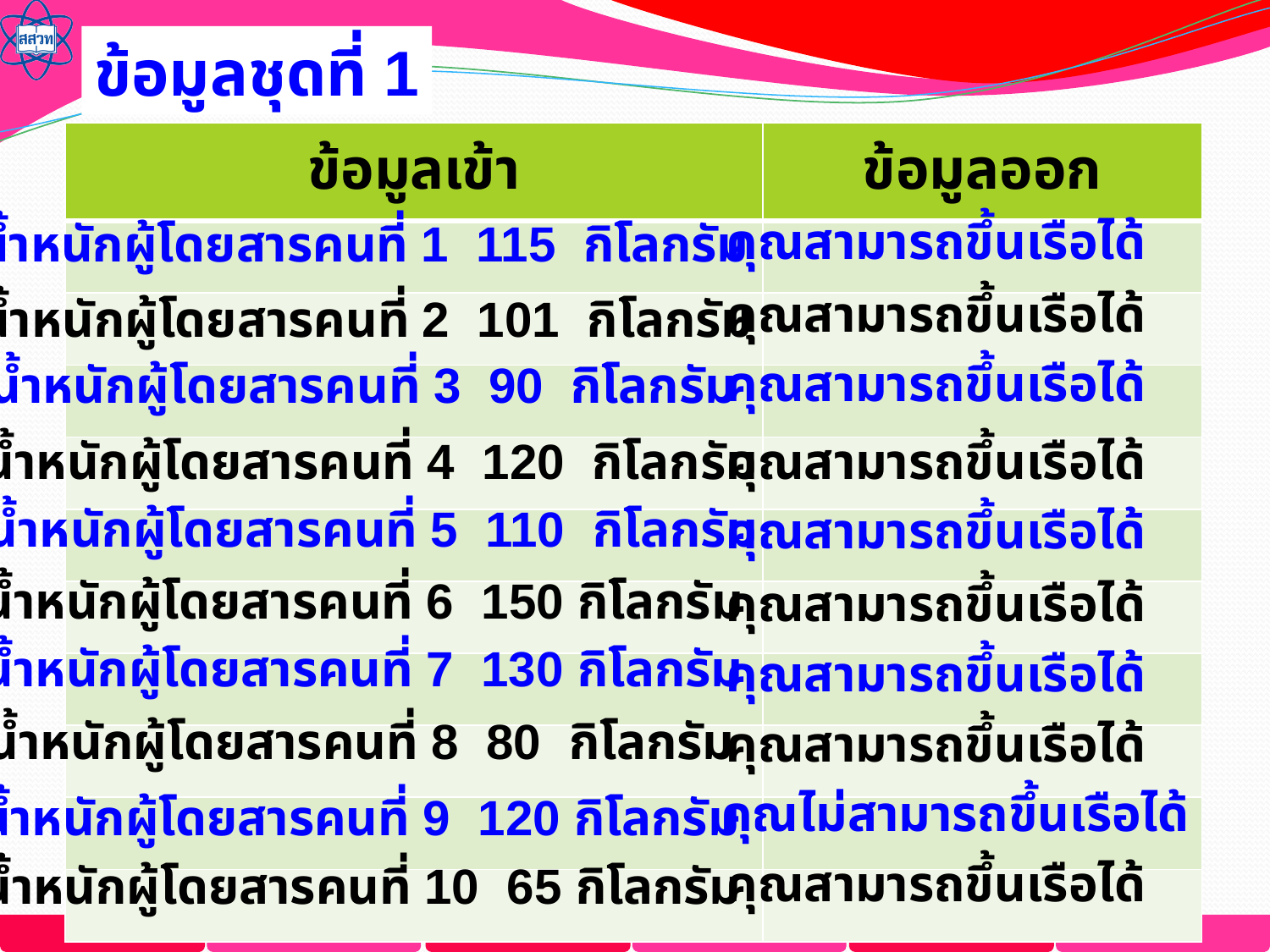

ข้อมูลชุดที่ 1
| ข้อมูลเข้า | ข้อมูลออก |
| --- | --- |
|  |  |
|  |  |
|  |  |
|  |  |
|  |  |
|  |  |
|  |  |
|  |  |
|  |  |
|  |  |
คุณสามารถขึ้นเรือได้
น้ำหนักผู้โดยสารคนที่ 1  115  กิโลกรัม
คุณสามารถขึ้นเรือได้
น้ำหนักผู้โดยสารคนที่ 2  101  กิโลกรัม
คุณสามารถขึ้นเรือได้
น้ำหนักผู้โดยสารคนที่ 3  90  กิโลกรัม
น้ำหนักผู้โดยสารคนที่ 4  120  กิโลกรัม
คุณสามารถขึ้นเรือได้
น้ำหนักผู้โดยสารคนที่ 5  110  กิโลกรัม
คุณสามารถขึ้นเรือได้
น้ำหนักผู้โดยสารคนที่ 6  150 กิโลกรัม
คุณสามารถขึ้นเรือได้
น้ำหนักผู้โดยสารคนที่ 7  130 กิโลกรัม
คุณสามารถขึ้นเรือได้
น้ำหนักผู้โดยสารคนที่ 8  80  กิโลกรัม
คุณสามารถขึ้นเรือได้
คุณไม่สามารถขึ้นเรือได้
น้ำหนักผู้โดยสารคนที่ 9  120 กิโลกรัม
คุณสามารถขึ้นเรือได้
น้ำหนักผู้โดยสารคนที่ 10  65 กิโลกรัม